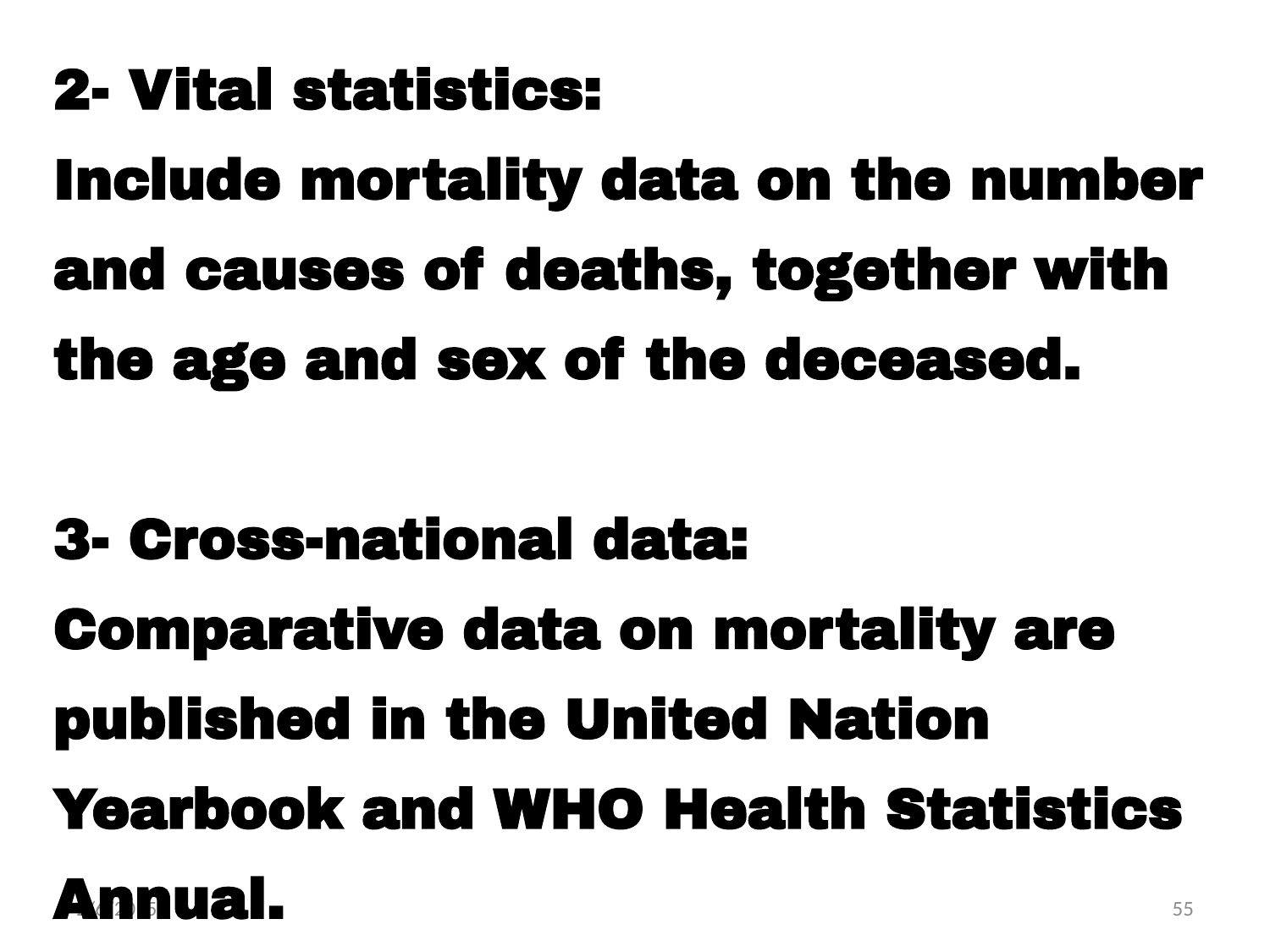

2- Vital statistics:
Include mortality data on the number and causes of deaths, together with the age and sex of the deceased.

3- Cross-national data:
Comparative data on mortality are published in the United Nation Yearbook and WHO Health Statistics Annual.
2/6/2015
55